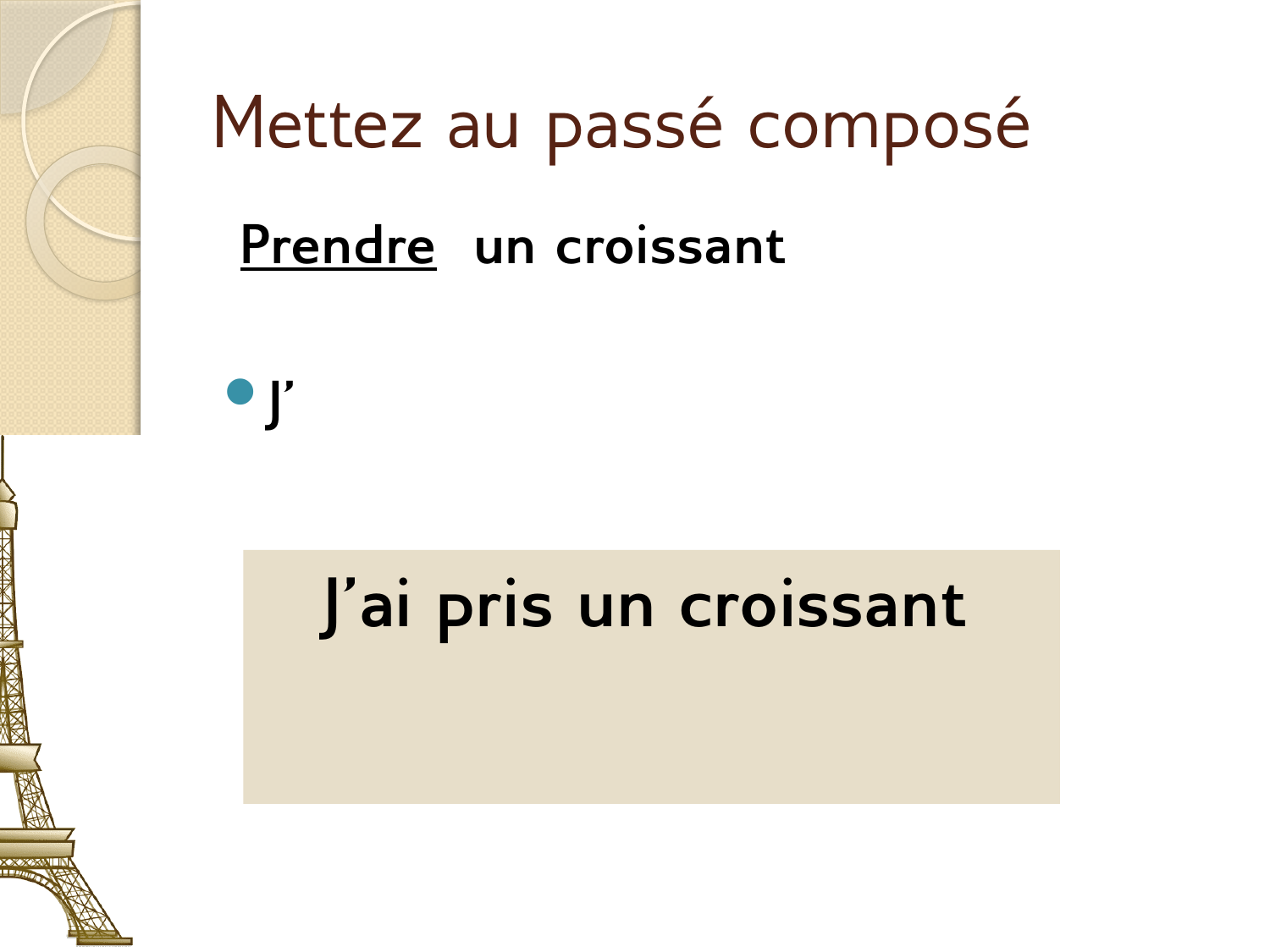

# Mettez au passé composé
 Prendre  un croissant

J’
J’ai pris un croissant